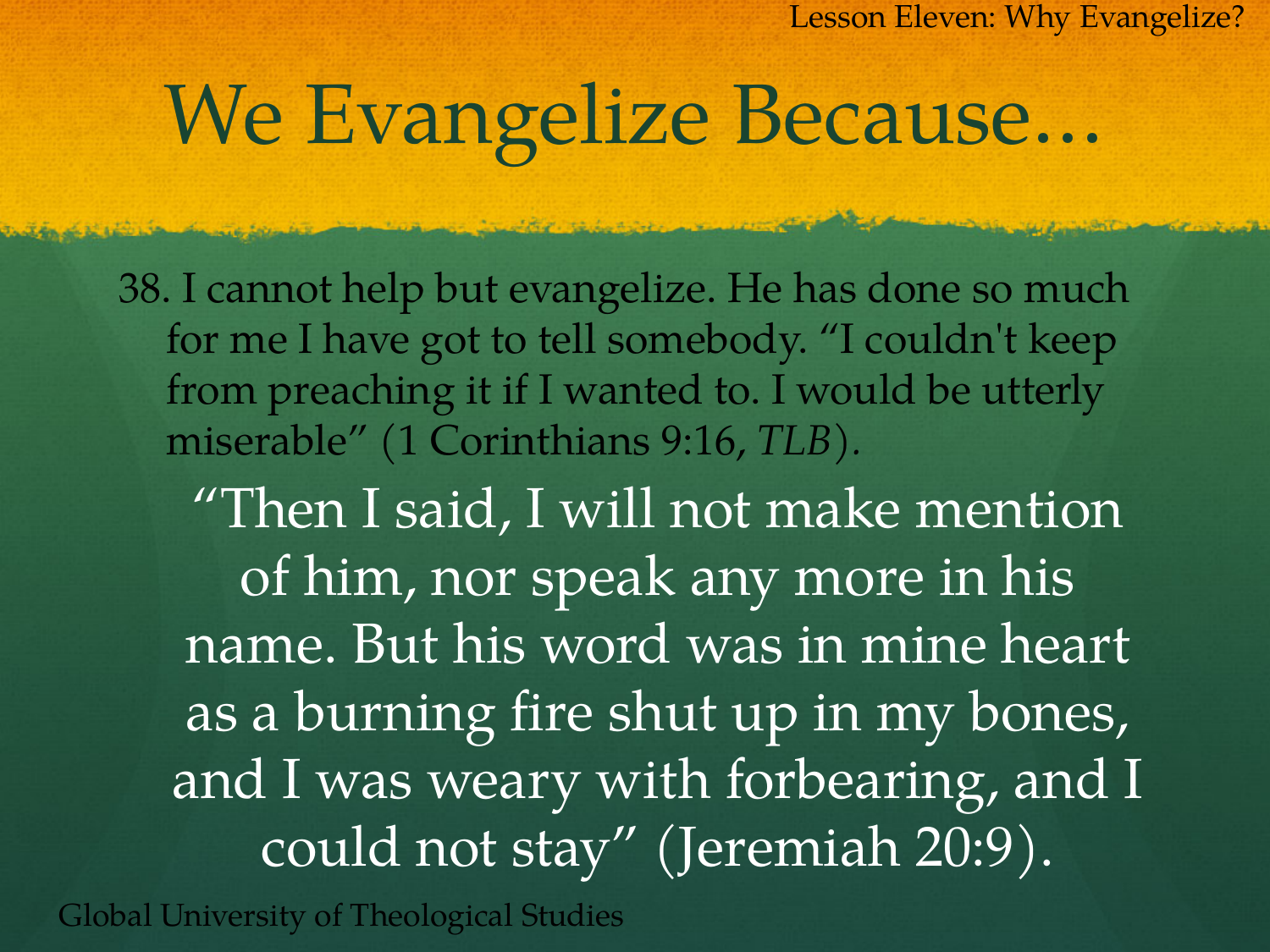

Lesson Eleven: Why Evangelize?

# We Evangelize Because…
38. I cannot help but evangelize. He has done so much for me I have got to tell somebody. “I couldn't keep from preaching it if I wanted to. I would be utterly miserable” (1 Corinthians 9:16, TLB).

	“Then I said, I will not make mention of him, nor speak any more in his name. But his word was in mine heart as a burning fire shut up in my bones, and I was weary with forbearing, and I could not stay” (Jeremiah 20:9).
Global University of Theological Studies